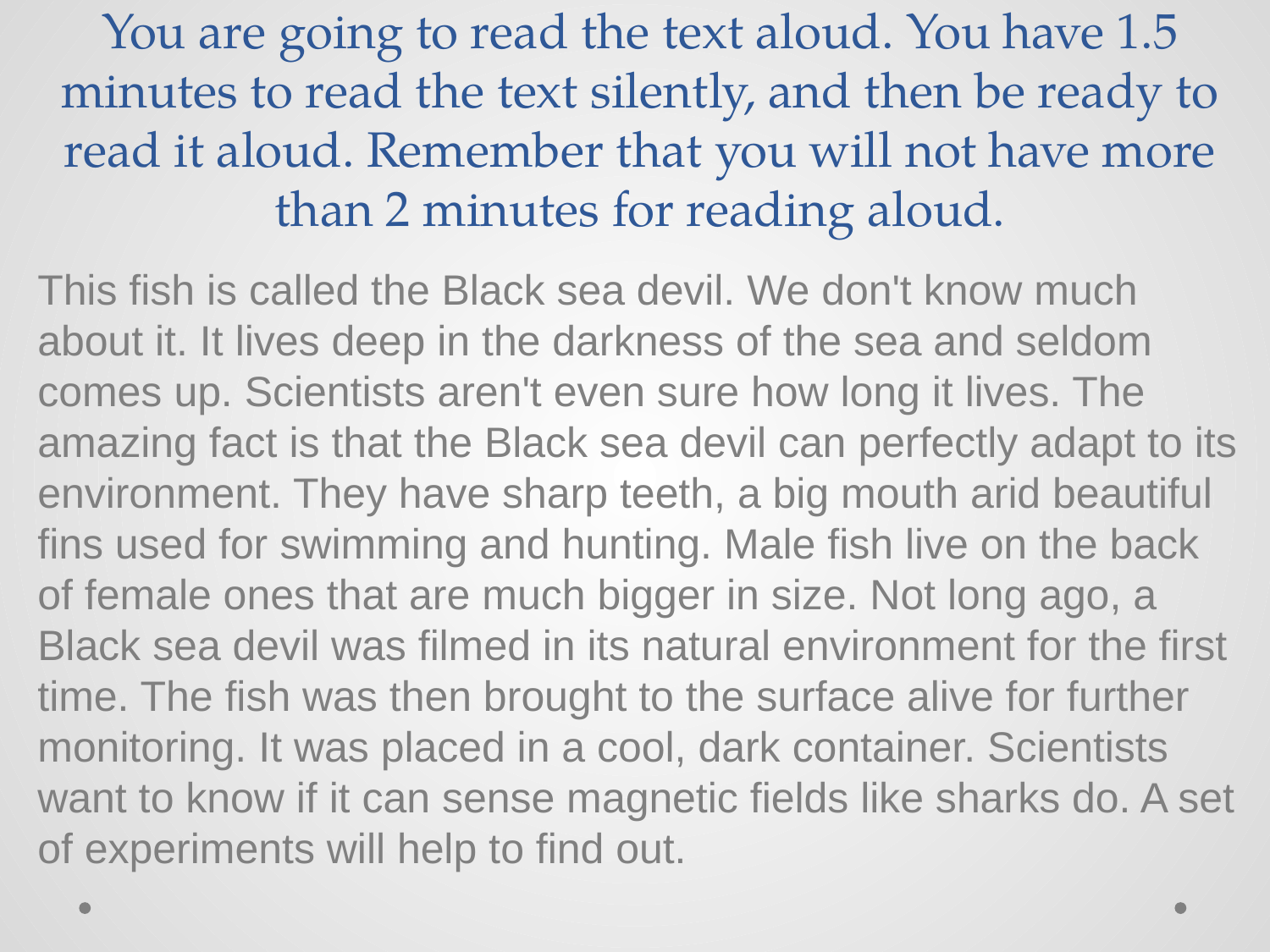

# You are going to read the text aloud. You have 1.5 minutes to read the text silently, and then be ready to read it aloud. Remember that you will not have more than 2 minutes for reading aloud.
This fish is called the Black sea devil. We don't know much about it. It lives deep in the darkness of the sea and seldom comes up. Scientists aren't even sure how long it lives. The amazing fact is that the Black sea devil can perfectly adapt to its environment. They have sharp teeth, a big mouth arid beautiful fins used for swimming and hunting. Male fish live on the back of female ones that are much bigger in size. Not long ago, a Black sea devil was filmed in its natural environment for the first time. The fish was then brought to the surface alive for further monitoring. It was placed in a cool, dark container. Scientists want to know if it can sense magnetic fields like sharks do. A set of experiments will help to find out.